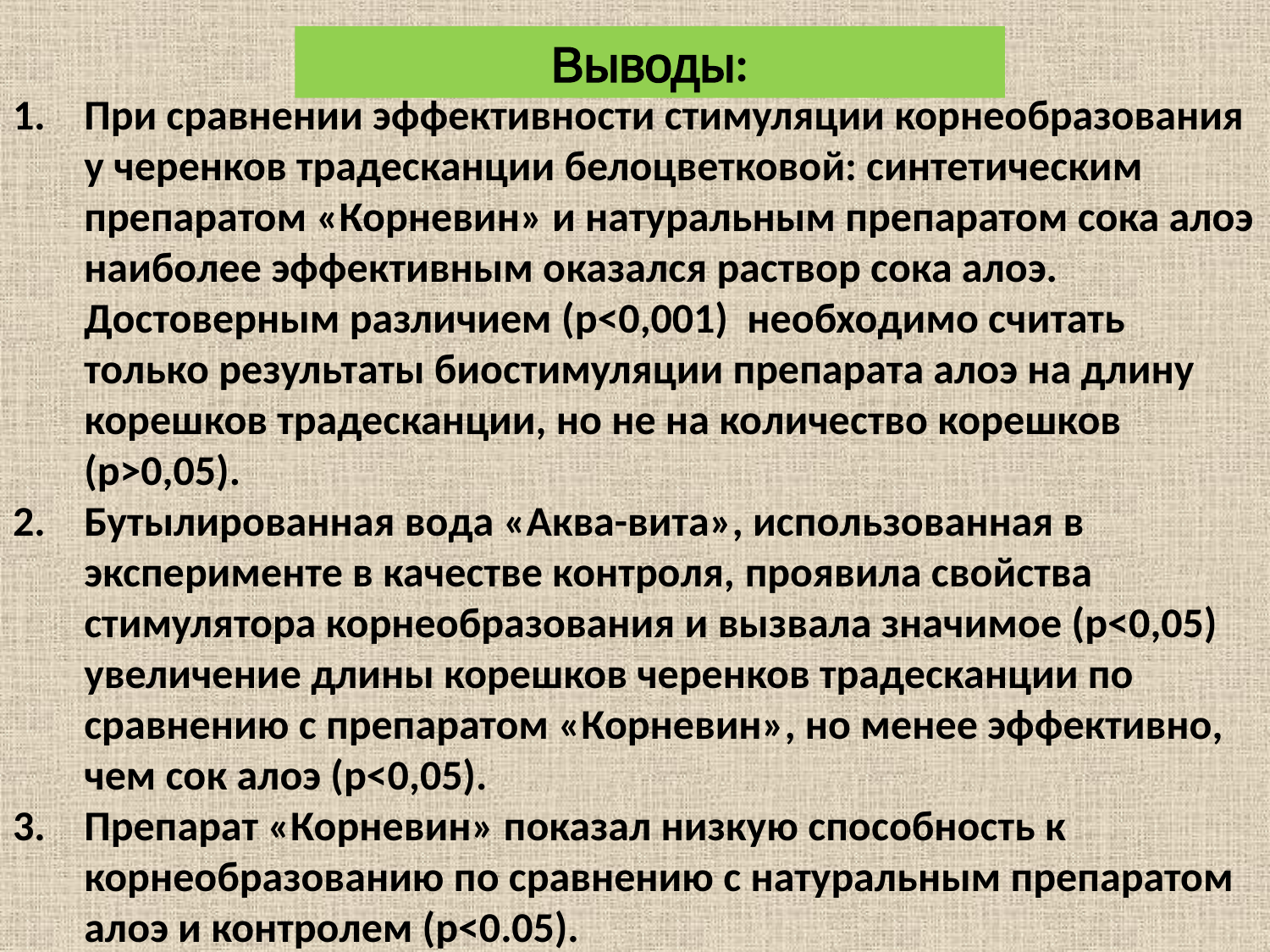

Выводы:
При сравнении эффективности стимуляции корнеобразования у черенков традесканции белоцветковой: синтетическим препаратом «Корневин» и натуральным препаратом сока алоэ наиболее эффективным оказался раствор сока алоэ.  Достоверным различием (p<0,001)  необходимо считать только результаты биостимуляции препарата алоэ на длину корешков традесканции, но не на количество корешков (p>0,05).
Бутылированная вода «Аква-вита», использованная в эксперименте в качестве контроля, проявила свойства стимулятора корнеобразования и вызвала значимое (p<0,05) увеличение длины корешков черенков традесканции по сравнению с препаратом «Корневин», но менее эффективно, чем сок алоэ (p<0,05).
Препарат «Корневин» показал низкую способность к корнеобразованию по сравнению с натуральным препаратом алоэ и контролем (p<0.05).